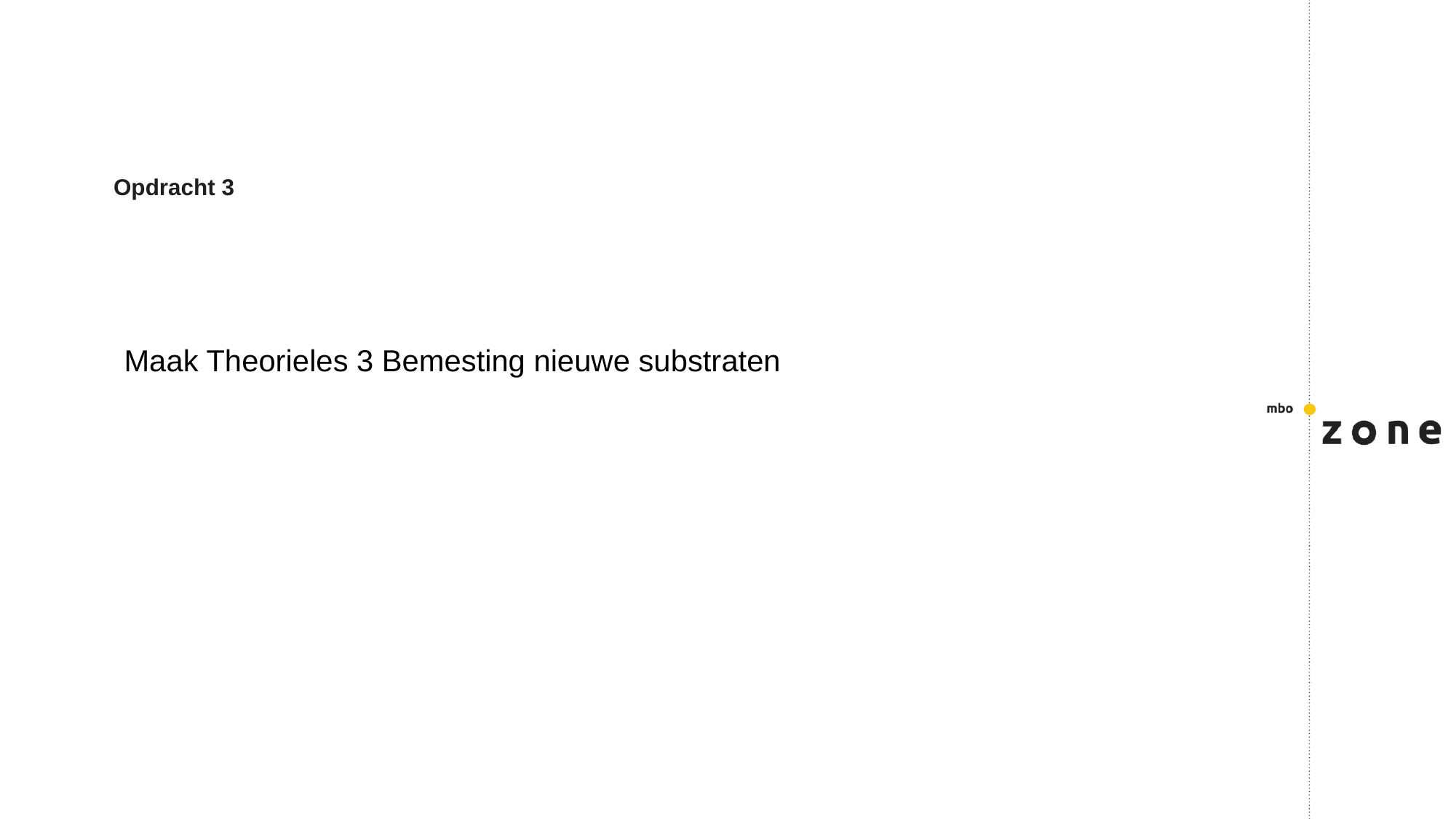

# Opdracht 3

Maak Theorieles 3 Bemesting nieuwe substraten